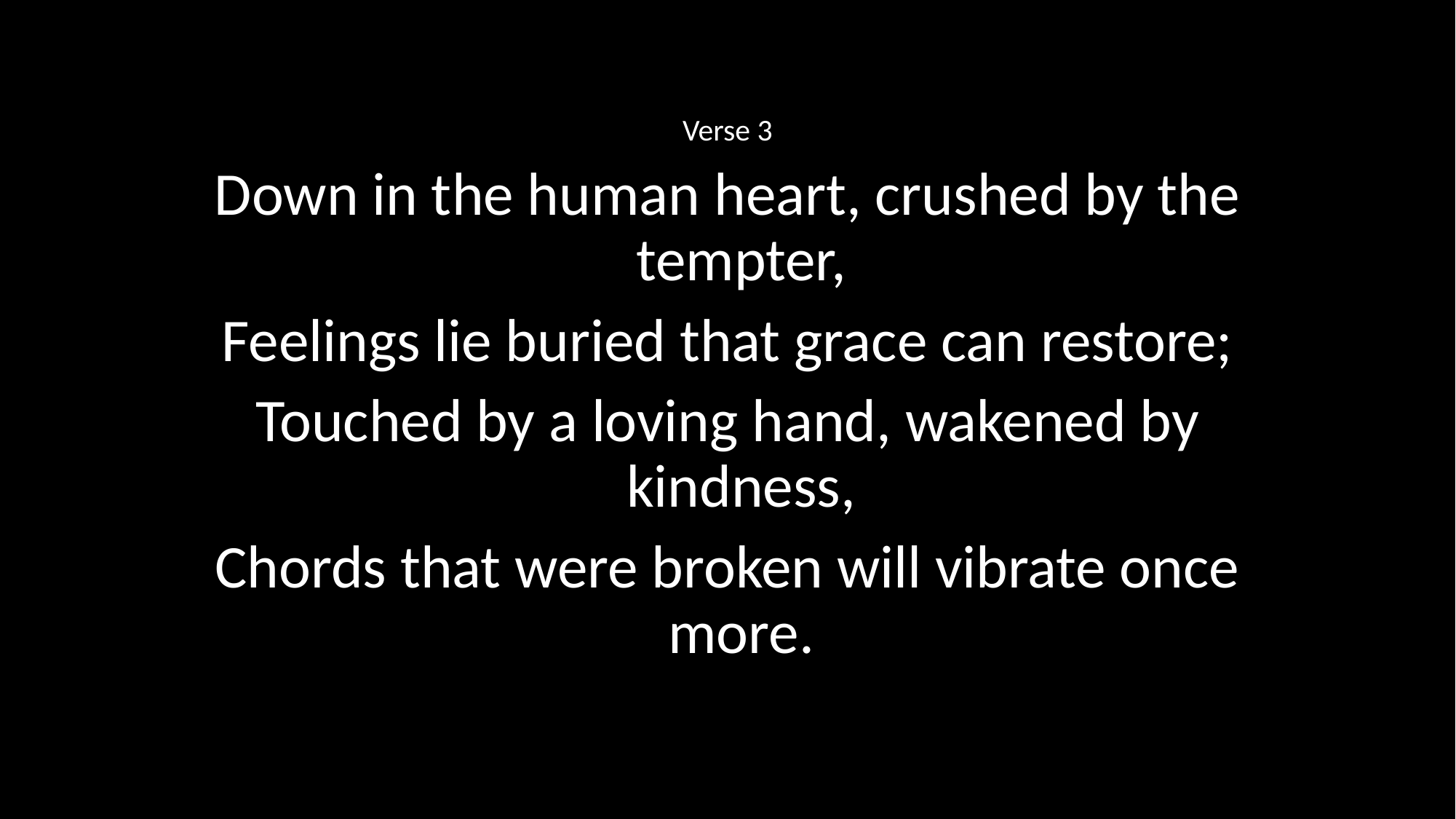

Verse 3
Down in the human heart, crushed by the tempter,
Feelings lie buried that grace can restore;
Touched by a loving hand, wakened by kindness,
Chords that were broken will vibrate once more.